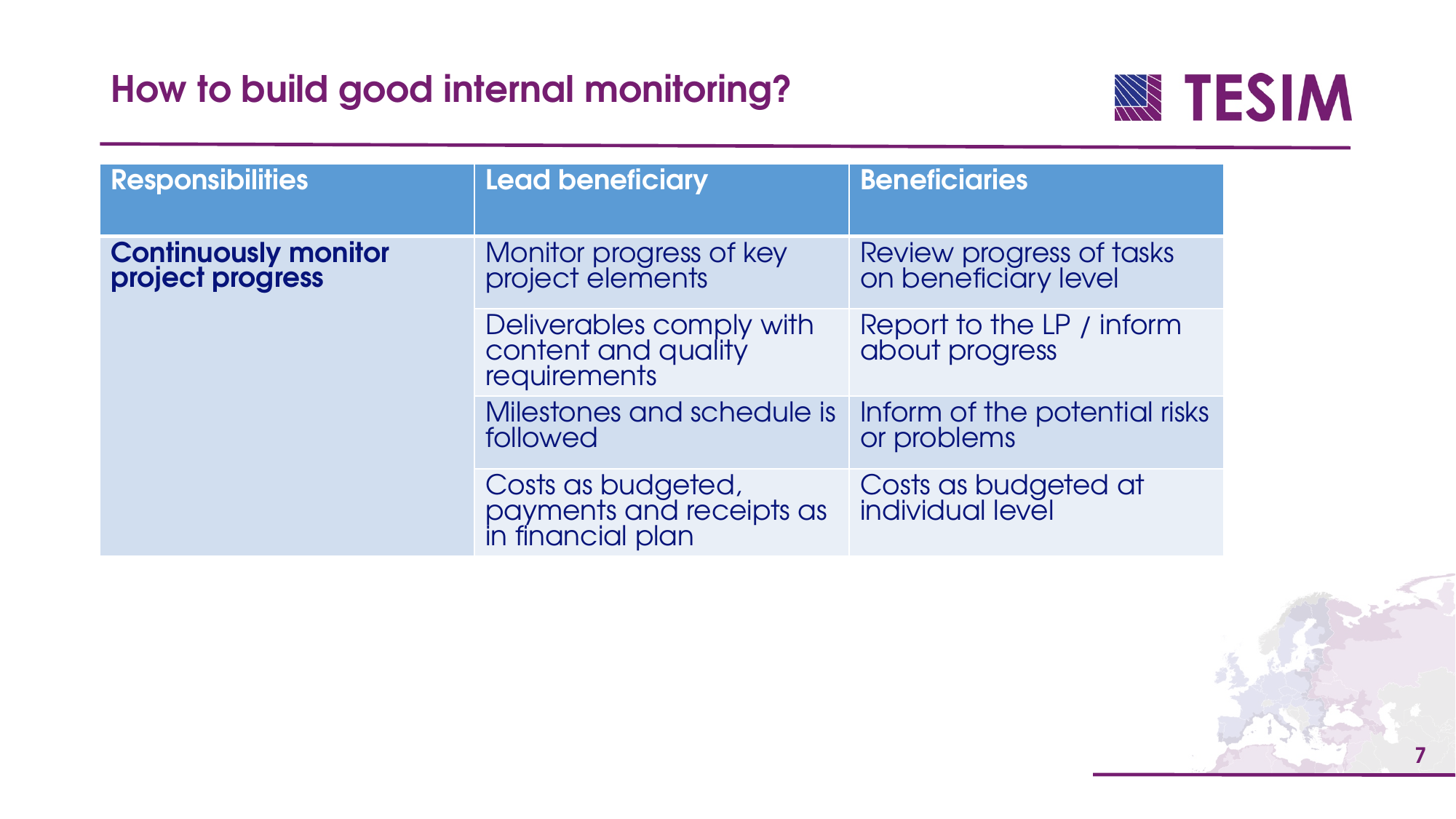

How to build good internal monitoring?
| Responsibilities | Lead beneficiary | Beneficiaries |
| --- | --- | --- |
| Continuously monitor project progress | Monitor progress of key project elements | Review progress of tasks on beneficiary level |
|  | Deliverables comply with content and quality requirements | Report to the LP / inform about progress |
|  | Milestones and schedule is followed | Inform of the potential risks or problems |
|  | Costs as budgeted, payments and receipts as in financial plan | Costs as budgeted at individual level |